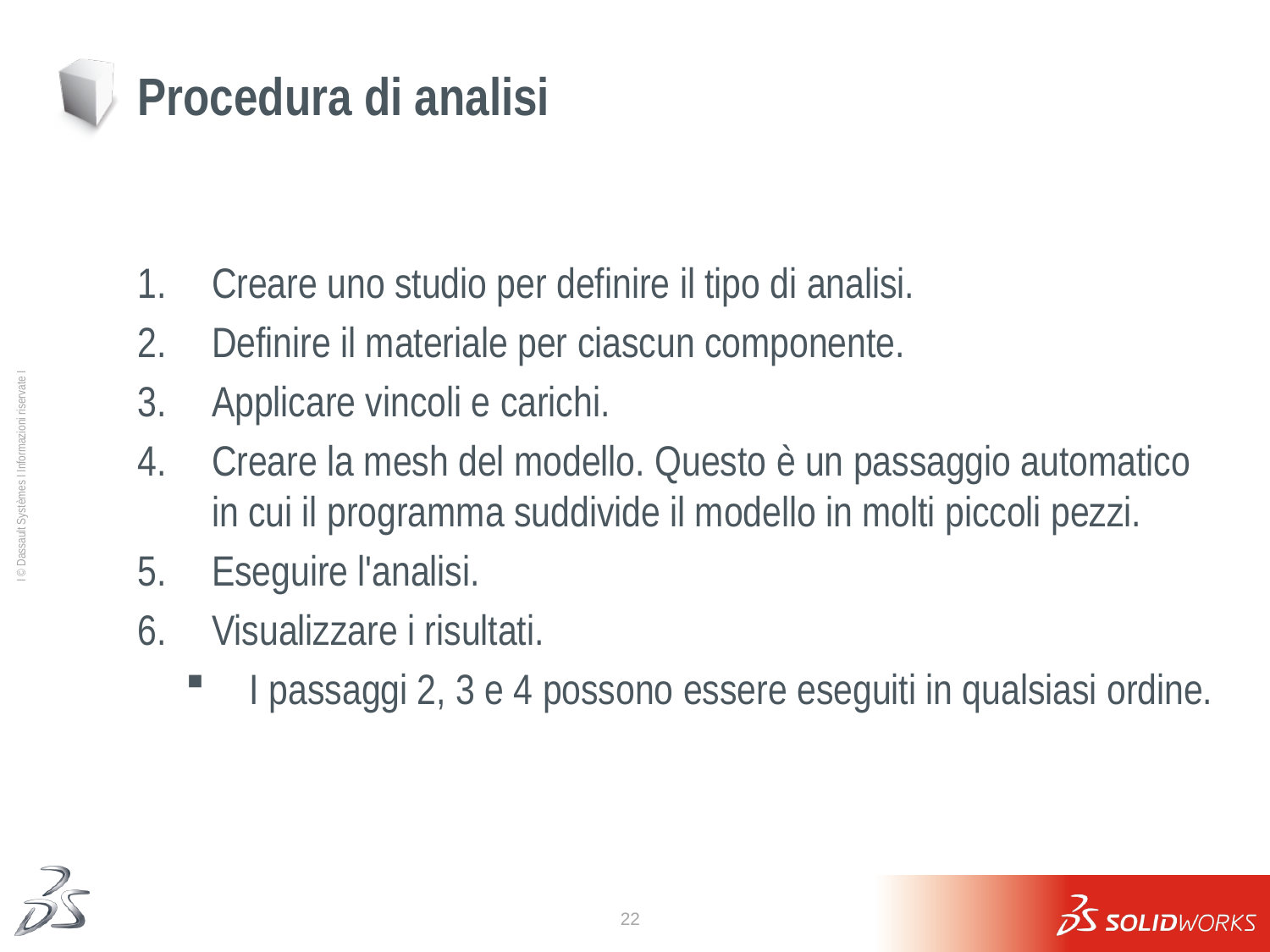

# Procedura di analisi
Creare uno studio per definire il tipo di analisi.
Definire il materiale per ciascun componente.
Applicare vincoli e carichi.
Creare la mesh del modello. Questo è un passaggio automatico in cui il programma suddivide il modello in molti piccoli pezzi.
Eseguire l'analisi.
Visualizzare i risultati.
I passaggi 2, 3 e 4 possono essere eseguiti in qualsiasi ordine.